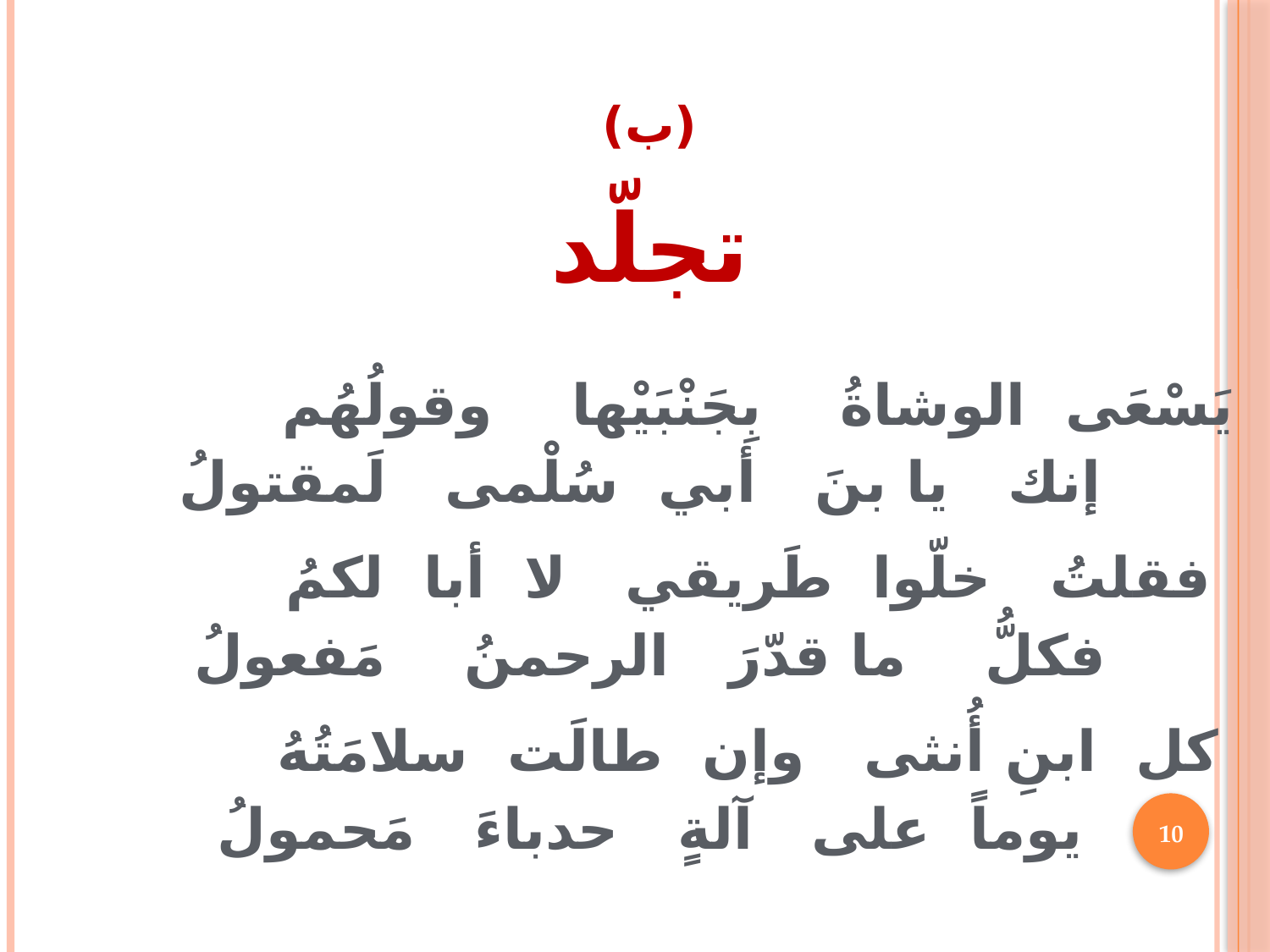

(ب)
تجلّد

   يَسْعَى  الوشاةُ    بِجَنْبَيْها    وقولُهُم         إنك   يا بنَ   أبي  سُلْمى   لَمقتولُ
   فقلتُ   خلّوا  طَريقي   لا  أبا  لكمُ        فكلُّ    ما قدّرَ   الرحمنُ    مَفعولُ
  كل  ابنِ أُنثى   وإن  طالَت  سلامَتُهُ         يوماً  على   آلةٍ   حدباءَ   مَحمولُ
10